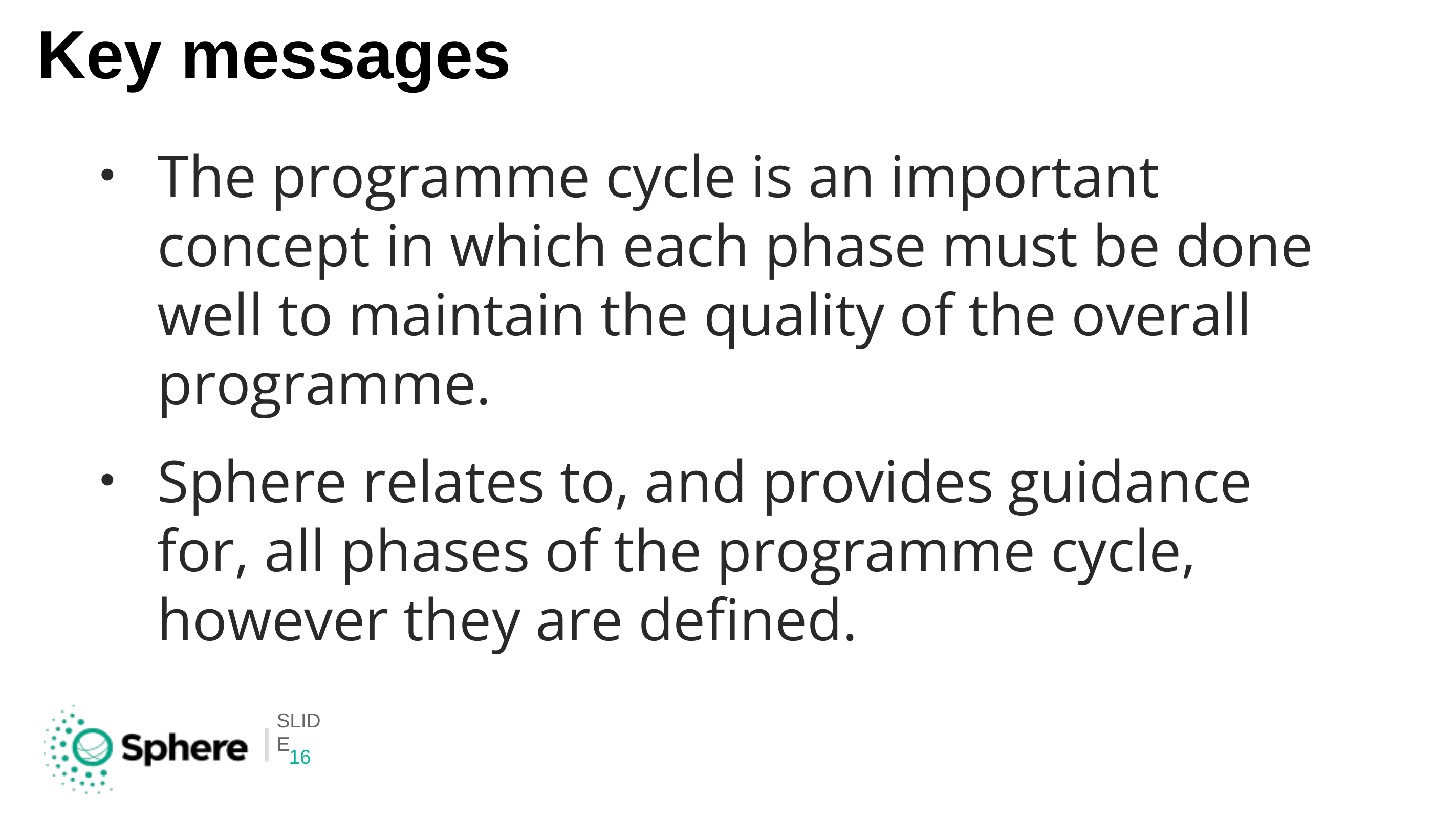

# Key messages
The programme cycle is an important concept in which each phase must be done well to maintain the quality of the overall programme.
Sphere relates to, and provides guidance for, all phases of the programme cycle, however they are defined.
16